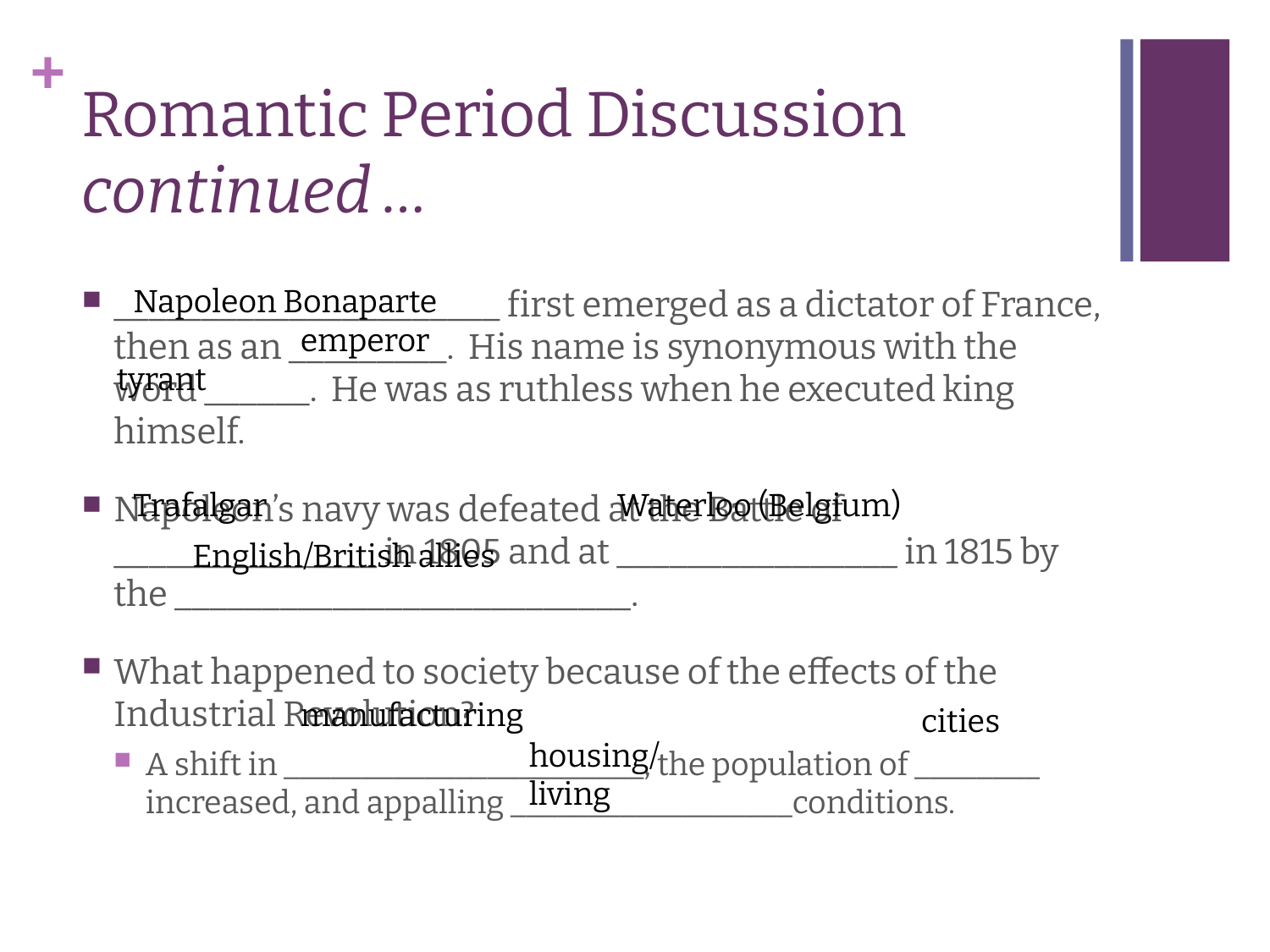

# Romantic Period Discussion continued …
______________________ first emerged as a dictator of France, then as an _________.  His name is synonymous with the word ______.  He was as ruthless when he executed king himself.
Napoleon’s navy was defeated at the Battle of _______________ in 1805 and at ________________ in 1815 by the __________________________.
What happened to society because of the effects of the Industrial Revolution?
A shift in _______________________, the population of ________ increased, and appalling __________________conditions.
Napoleon Bonaparte
emperor
tyrant
Trafalgar
Waterloo (Belgium)
English/British allies
manufacturing
cities
housing/living